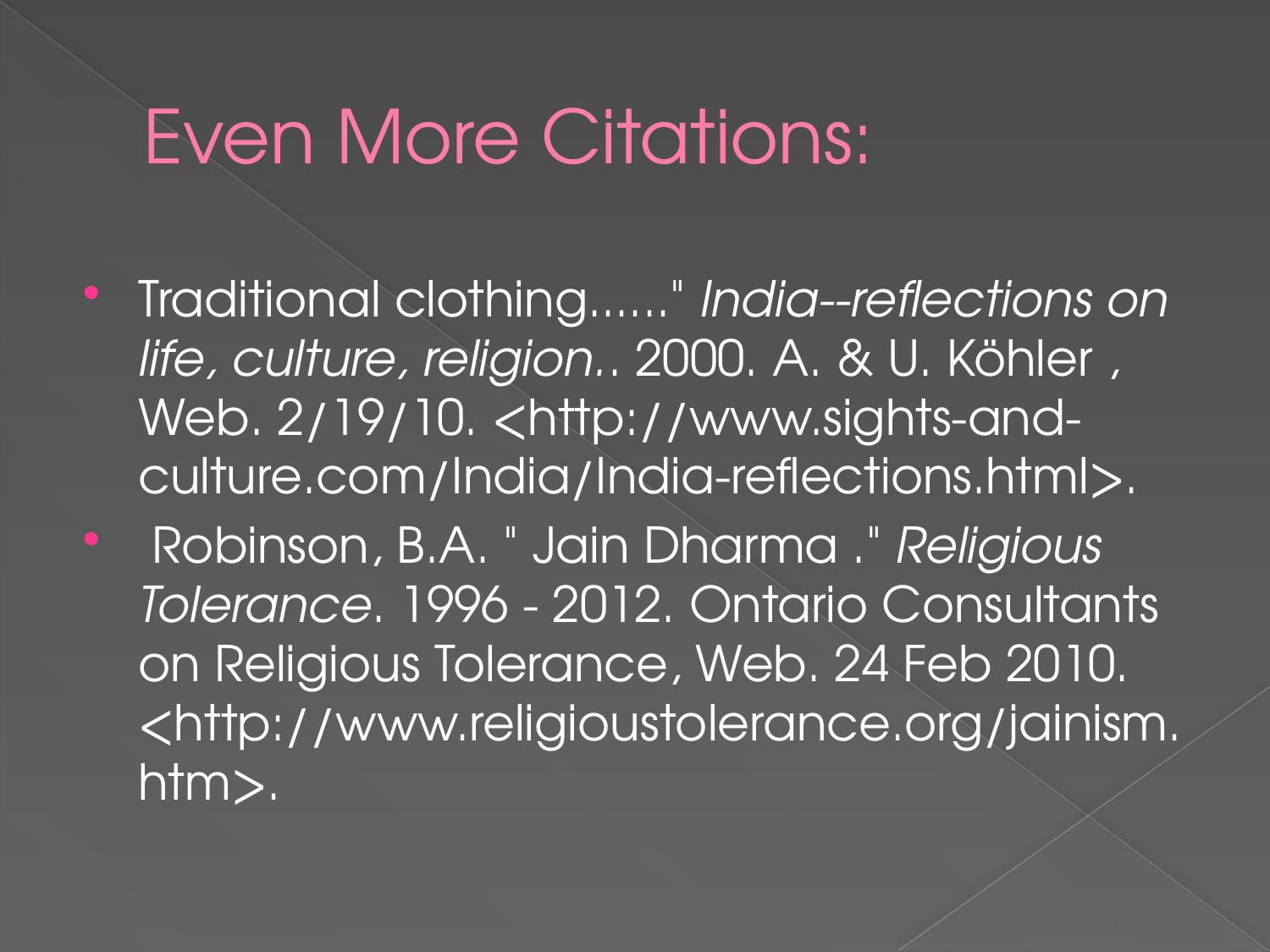

# Even More Citations:
Traditional clothing......" India--reflections on life, culture, religion.. 2000. A. & U. Köhler , Web. 2/19/10. <http://www.sights-and-culture.com/India/India-reflections.html>.
 Robinson, B.A. " Jain Dharma ." Religious Tolerance. 1996 - 2012. Ontario Consultants on Religious Tolerance, Web. 24 Feb 2010. <http://www.religioustolerance.org/jainism.htm>.